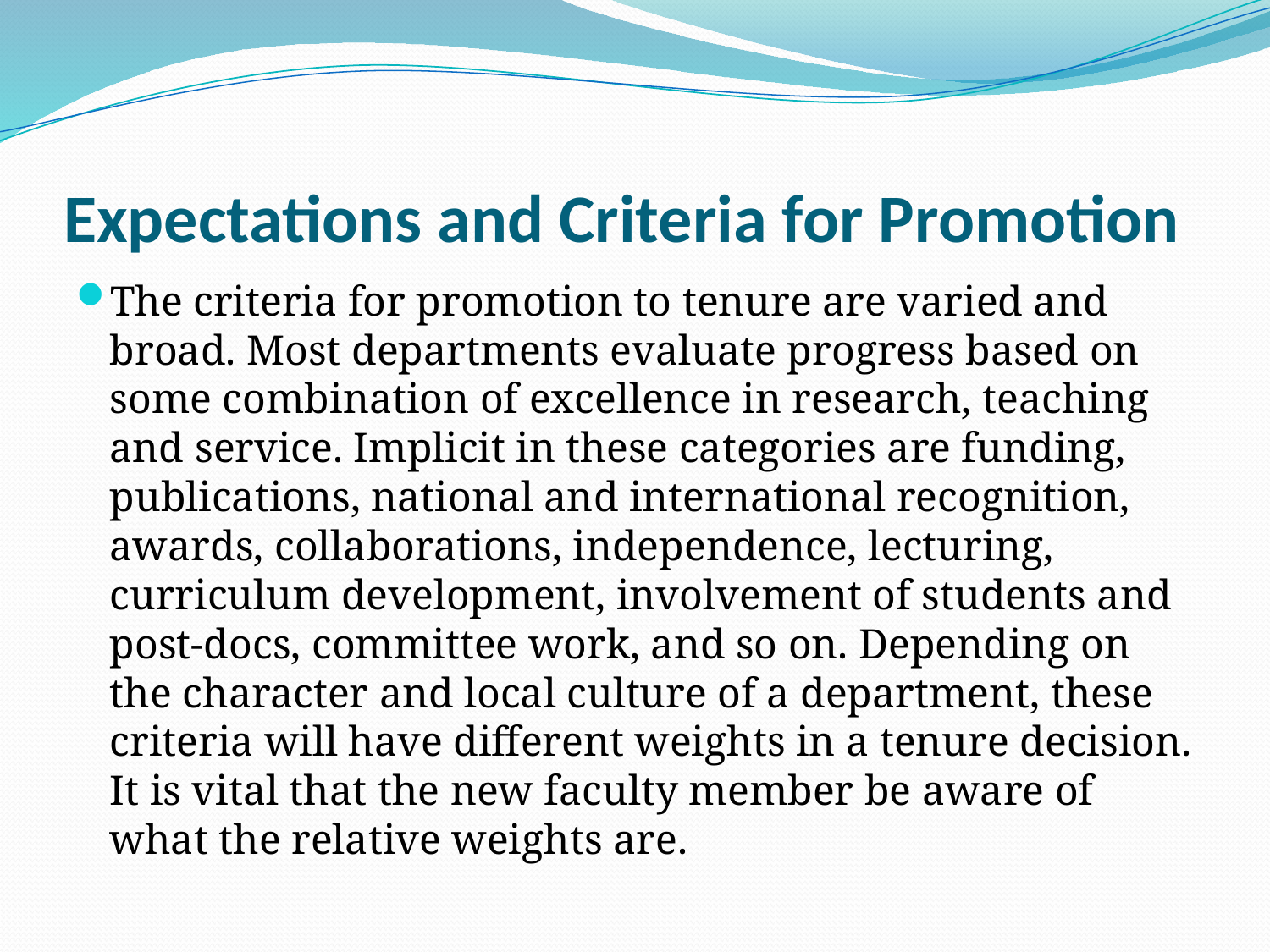

# Expectations and Criteria for Promotion
The criteria for promotion to tenure are varied and broad. Most departments evaluate progress based on some combination of excellence in research, teaching and service. Implicit in these categories are funding, publications, national and international recognition, awards, collaborations, independence, lecturing, curriculum development, involvement of students and post-docs, committee work, and so on. Depending on the character and local culture of a department, these criteria will have different weights in a tenure decision. It is vital that the new faculty member be aware of what the relative weights are.